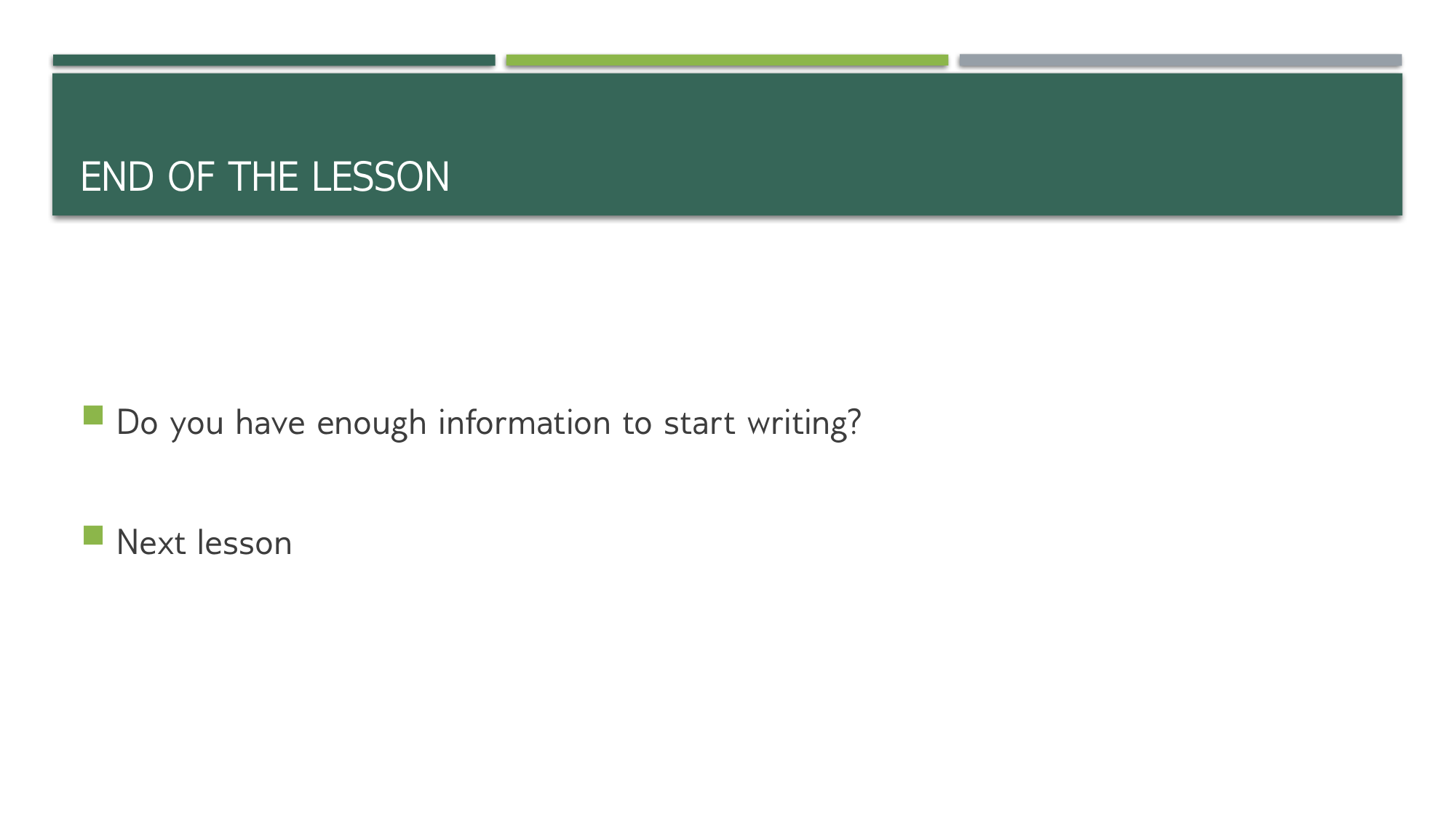

# End of the lesson
Do you have enough information to start writing?

Next lesson